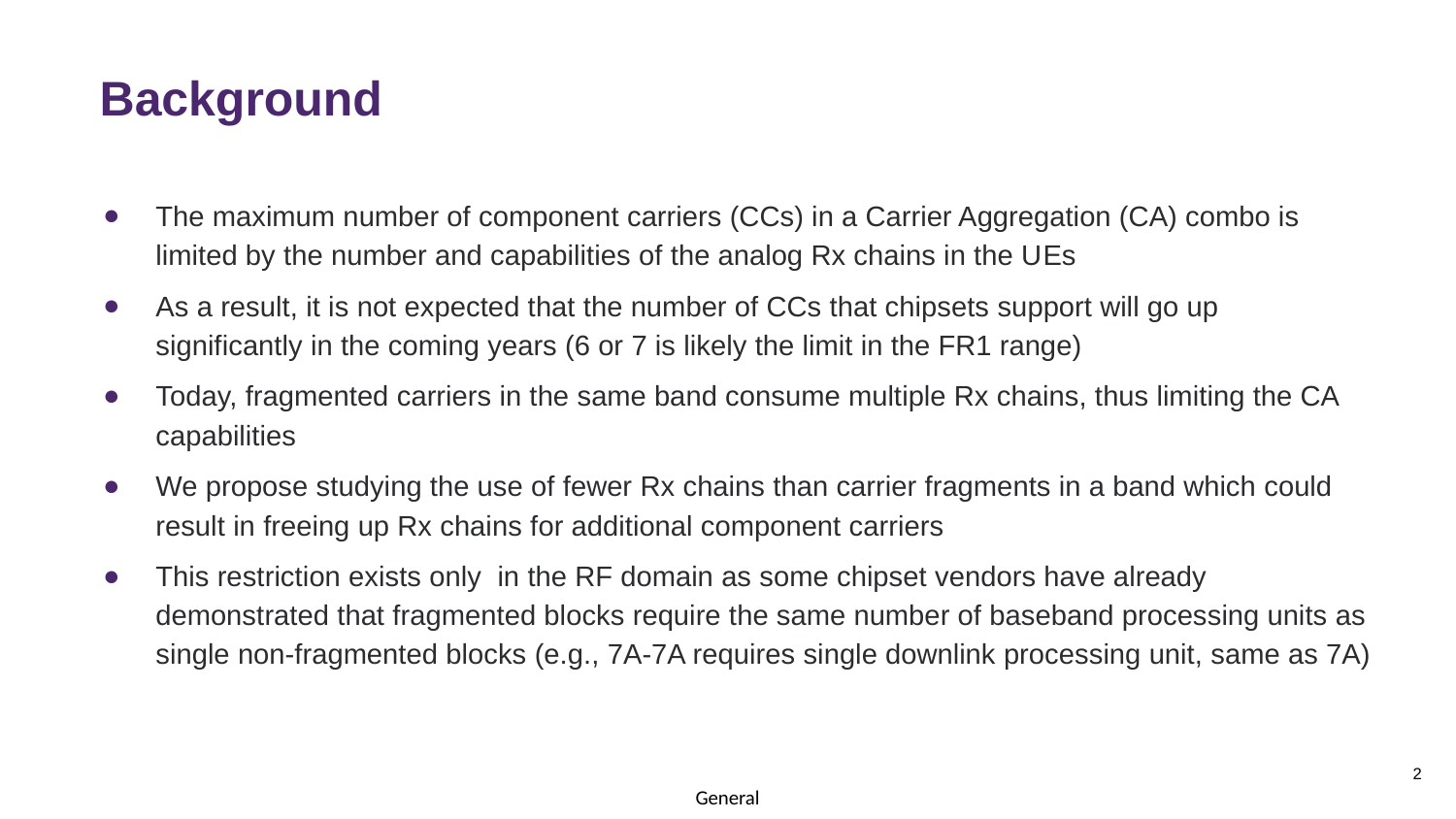

Background
The maximum number of component carriers (CCs) in a Carrier Aggregation (CA) combo is limited by the number and capabilities of the analog Rx chains in the UEs
As a result, it is not expected that the number of CCs that chipsets support will go up significantly in the coming years (6 or 7 is likely the limit in the FR1 range)
Today, fragmented carriers in the same band consume multiple Rx chains, thus limiting the CA capabilities
We propose studying the use of fewer Rx chains than carrier fragments in a band which could result in freeing up Rx chains for additional component carriers
This restriction exists only  in the RF domain as some chipset vendors have already demonstrated that fragmented blocks require the same number of baseband processing units as single non-fragmented blocks (e.g., 7A-7A requires single downlink processing unit, same as 7A)

2